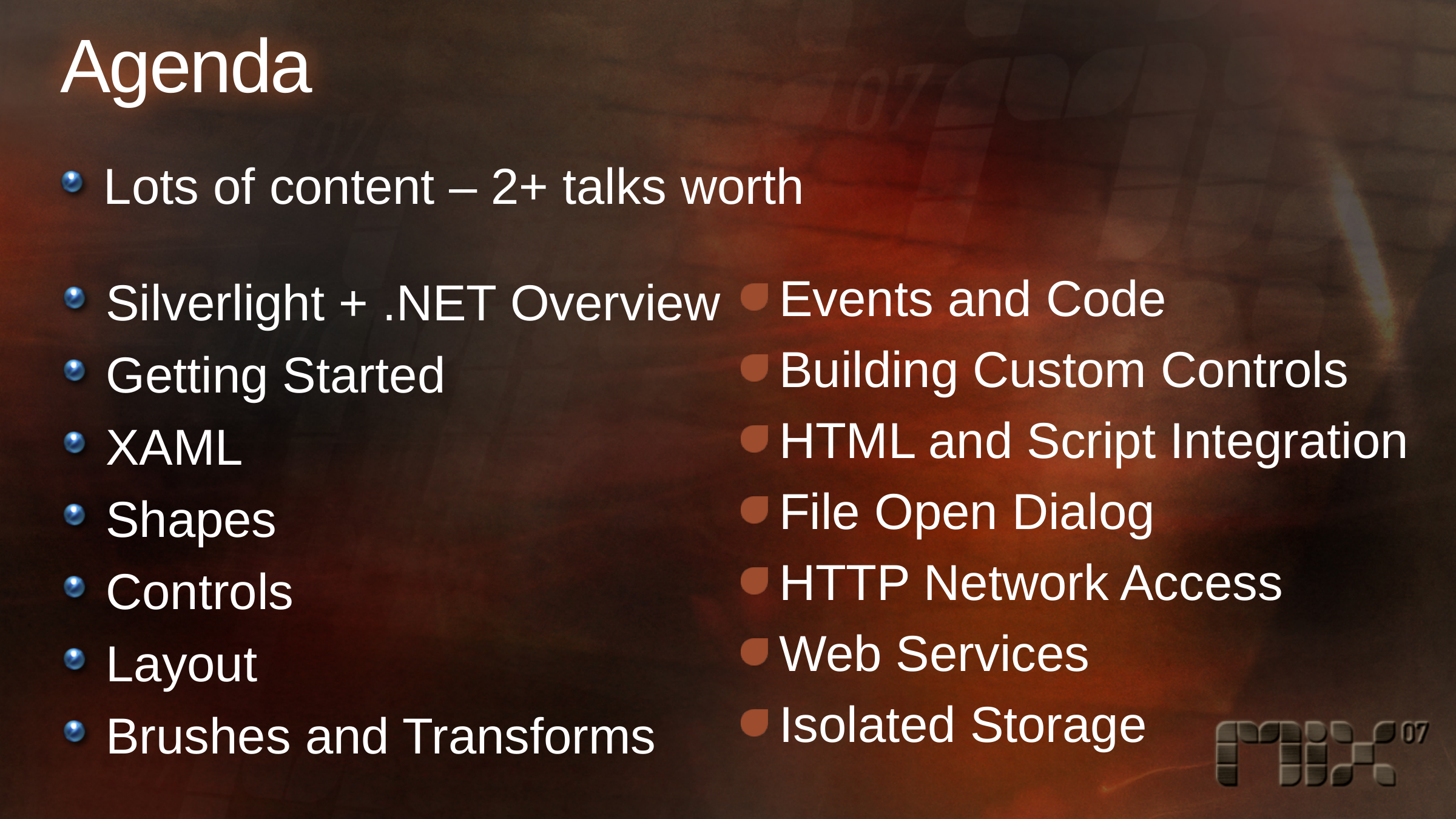

# Agenda
Lots of content – 2+ talks worth

Events and Code
Building Custom Controls
HTML and Script Integration
File Open Dialog
HTTP Network Access
Web Services
Isolated Storage

Silverlight + .NET Overview
Getting Started
XAML
Shapes
Controls
Layout
Brushes and Transforms